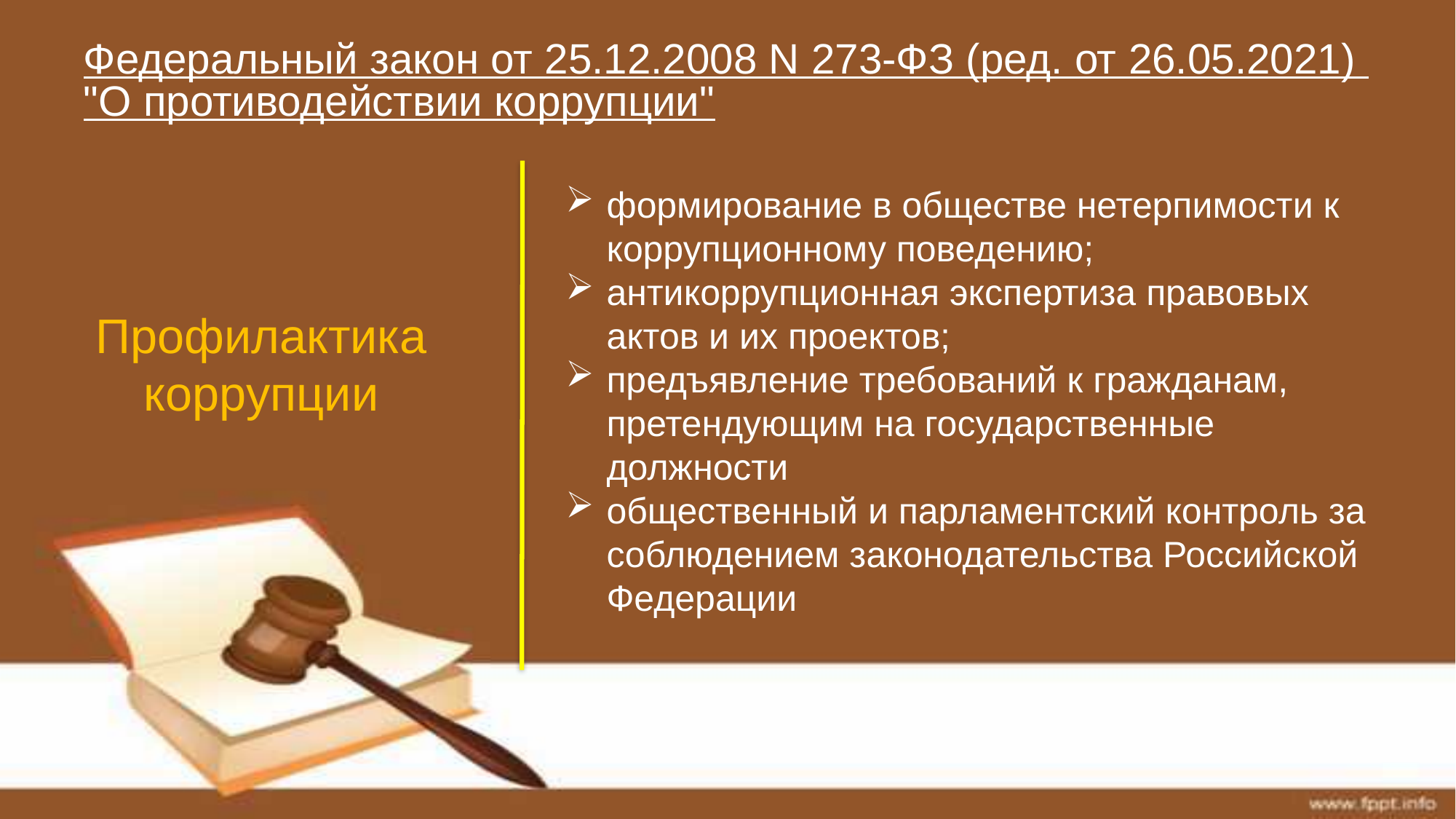

# Федеральный закон от 25.12.2008 N 273-ФЗ (ред. от 26.05.2021) "О противодействии коррупции"
формирование в обществе нетерпимости к коррупционному поведению;
антикоррупционная экспертиза правовых актов и их проектов;
предъявление требований к гражданам, претендующим на государственные должности
общественный и парламентский контроль за соблюдением законодательства Российской Федерации
Профилактика коррупции